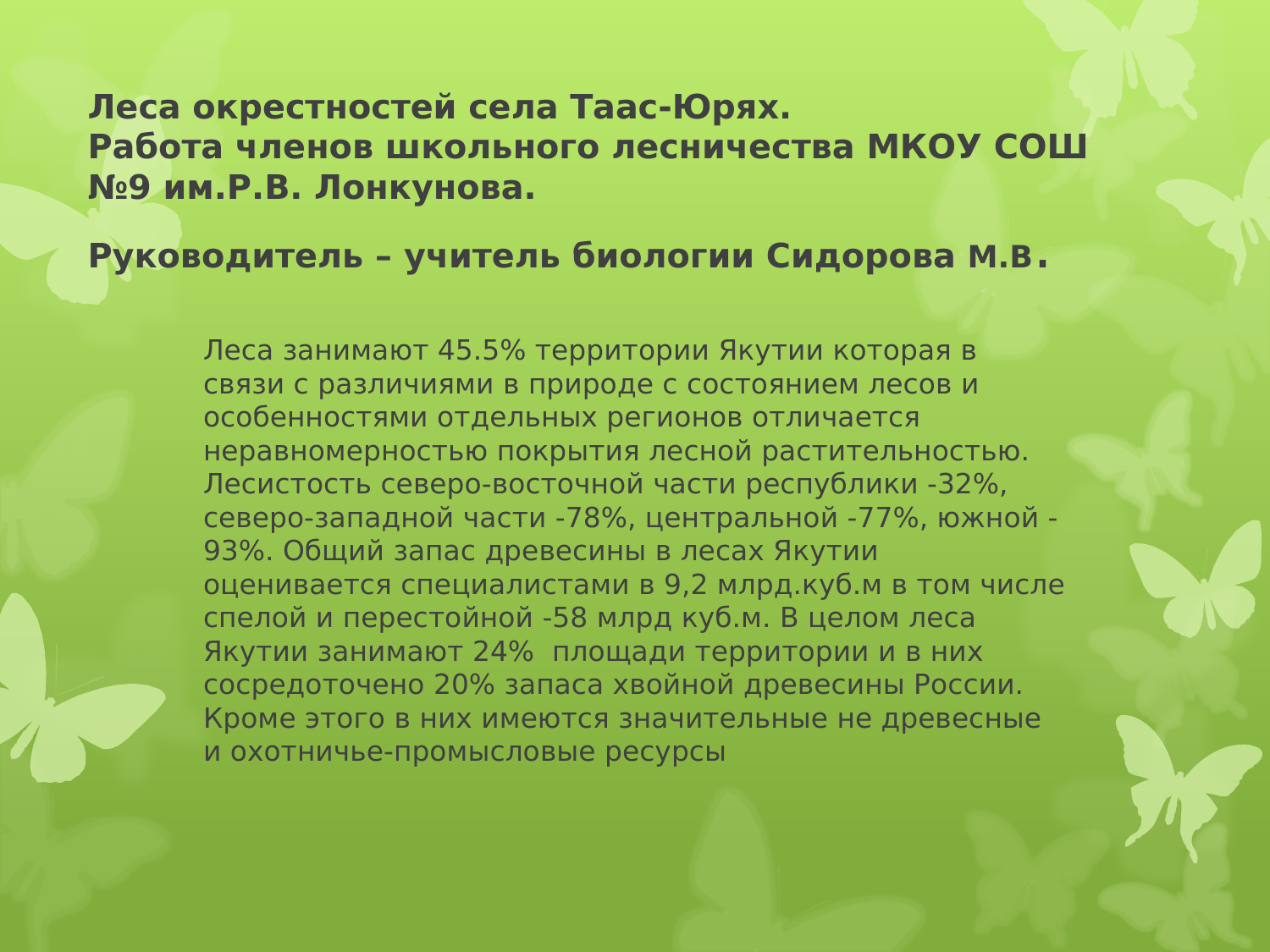

# Леса окрестностей села Таас-Юрях. Работа членов школьного лесничества МКОУ СОШ №9 им.Р.В. Лонкунова. Руководитель – учитель биологии Сидорова М.В.
Леса занимают 45.5% территории Якутии которая в связи с различиями в природе с состоянием лесов и особенностями отдельных регионов отличается   неравномерностью покрытия лесной растительностью. Лесистость северо-восточной части республики -32%, северо-западной части -78%, центральной -77%, южной -93%. Общий запас древесины в лесах Якутии оценивается специалистами в 9,2 млрд.куб.м в том числе спелой и перестойной -58 млрд куб.м. В целом леса Якутии занимают 24%  площади территории и в них сосредоточено 20% запаса хвойной древесины России. Кроме этого в них имеются значительные не древесные и охотничье-промысловые ресурсы